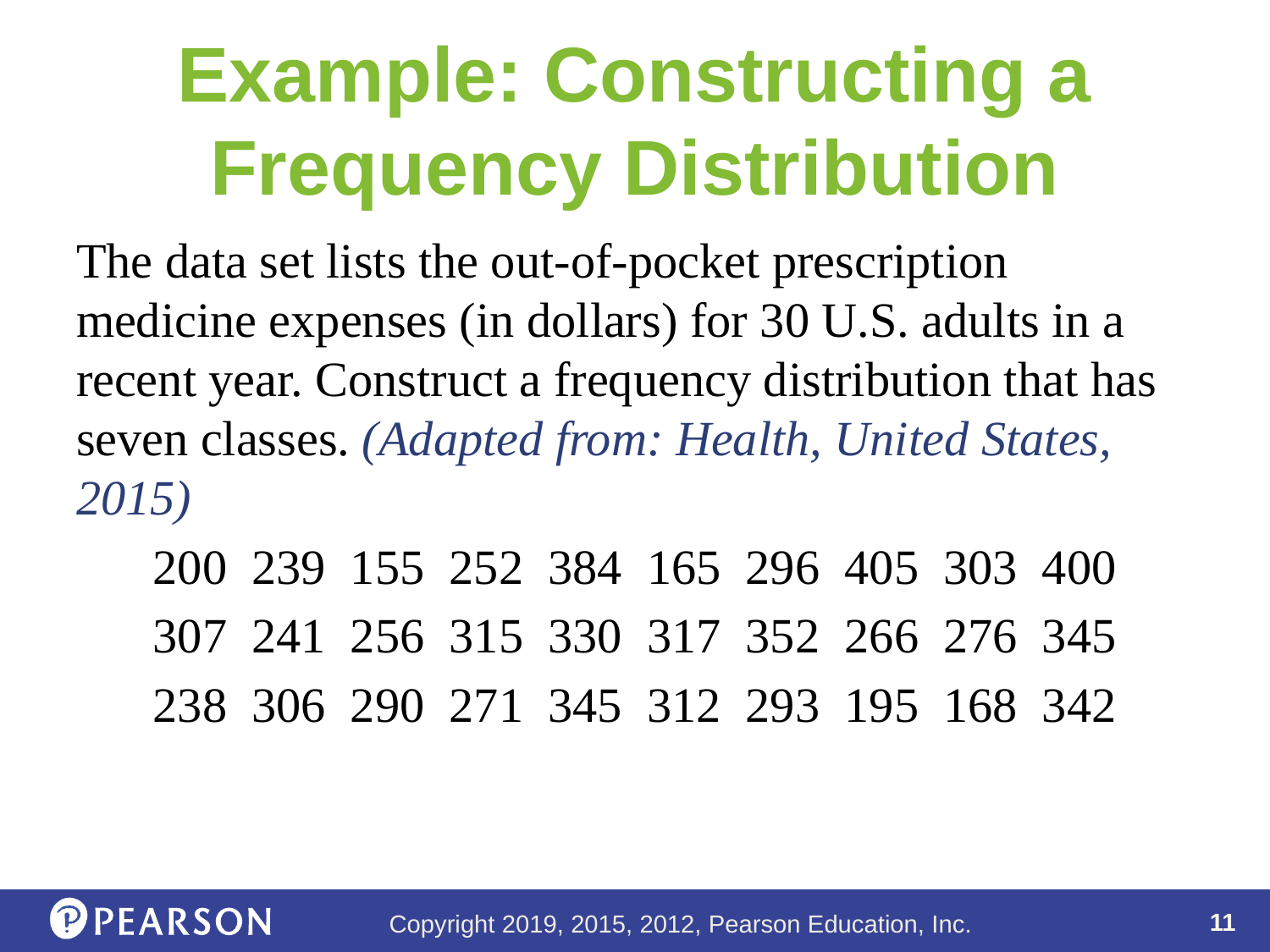

# Example: Constructing a Frequency Distribution
The data set lists the out-of-pocket prescription medicine expenses (in dollars) for 30 U.S. adults in a recent year. Construct a frequency distribution that has seven classes. (Adapted from: Health, United States, 2015)
200  239  155  252  384  165  296  405  303  400
307  241  256  315  330  317  352  266  276  345
238  306  290  271  345  312  293  195  168  342